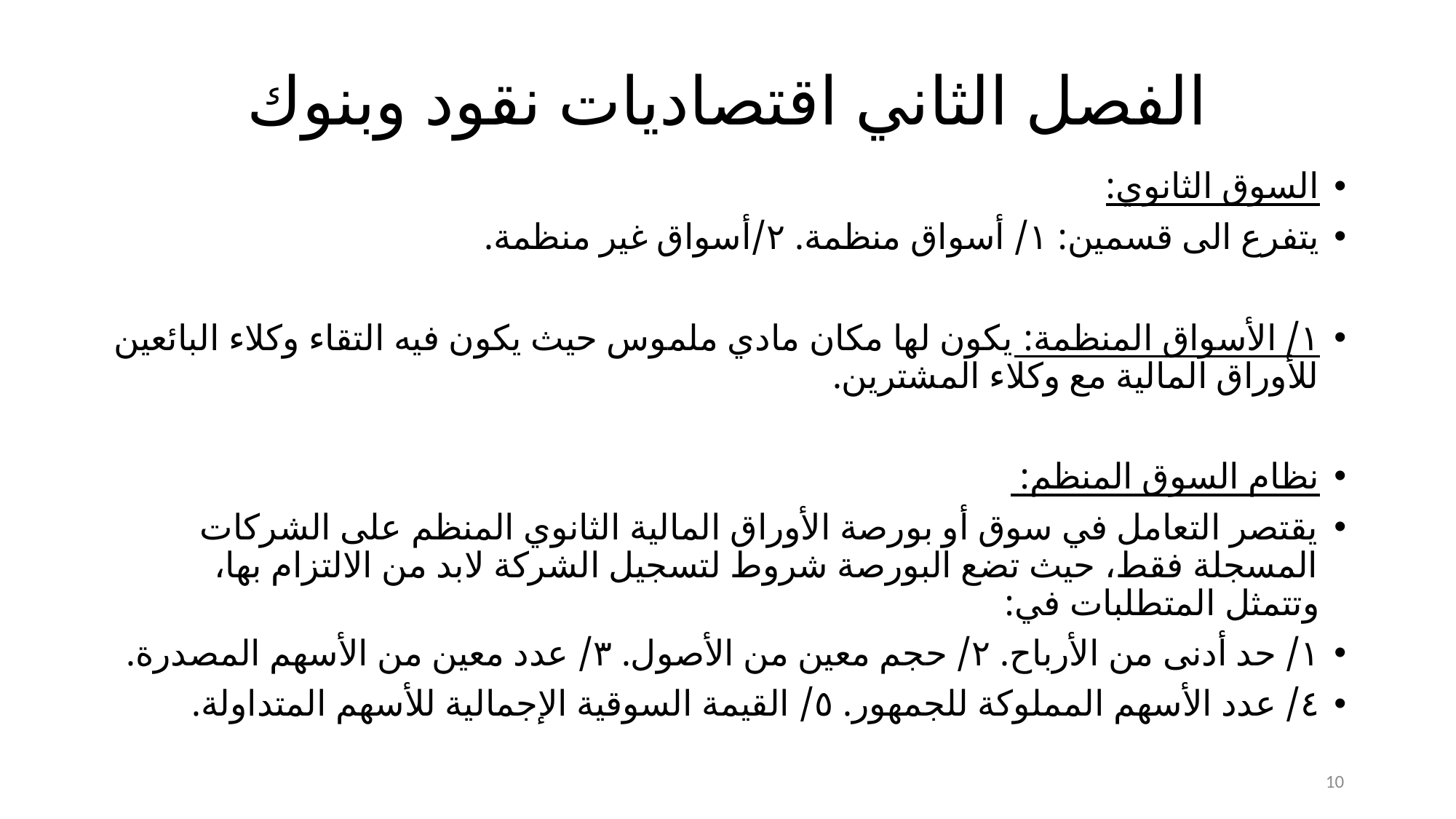

# الفصل الثاني اقتصاديات نقود وبنوك
السوق الثانوي:
يتفرع الى قسمين: ١/ أسواق منظمة. ٢/أسواق غير منظمة.

١/ الأسواق المنظمة: يكون لها مكان مادي ملموس حيث يكون فيه التقاء وكلاء البائعين للأوراق المالية مع وكلاء المشترين.

نظام السوق المنظم:
يقتصر التعامل في سوق أو بورصة الأوراق المالية الثانوي المنظم على الشركات المسجلة فقط، حيث تضع البورصة شروط لتسجيل الشركة لابد من الالتزام بها، وتتمثل المتطلبات في:
١/ حد أدنى من الأرباح. ٢/ حجم معين من الأصول. ٣/ عدد معين من الأسهم المصدرة.
٤/ عدد الأسهم المملوكة للجمهور. ٥/ القيمة السوقية الإجمالية للأسهم المتداولة.

10